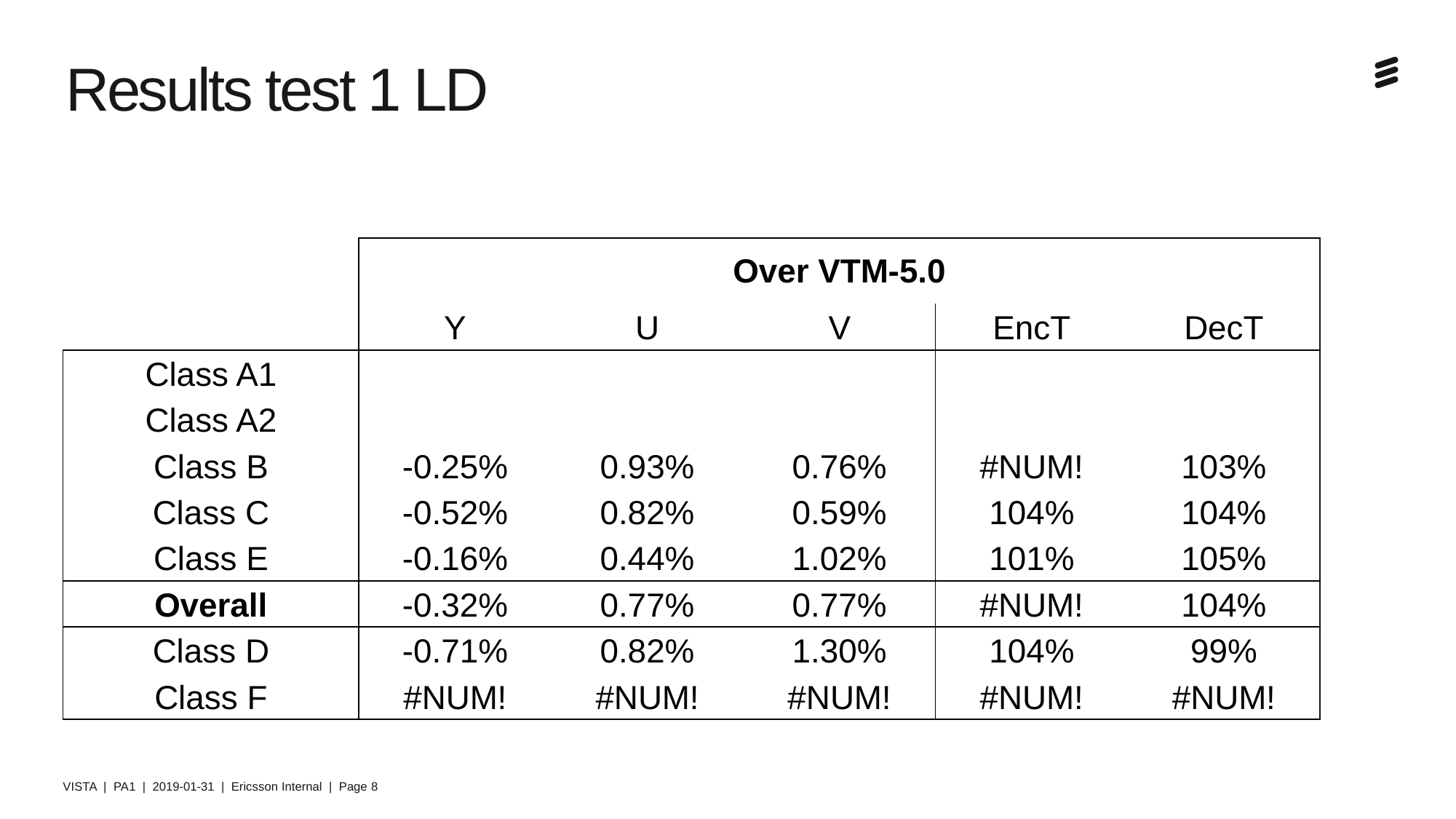

# Results test 1 LD
|  | Over VTM-5.0 |  |  |  |  |
| --- | --- | --- | --- | --- | --- |
|  | Y | U | V | EncT | DecT |
| Class A1 |  |  |  |  |  |
| Class A2 |  |  |  |  |  |
| Class B | -0.25% | 0.93% | 0.76% | #NUM! | 103% |
| Class C | -0.52% | 0.82% | 0.59% | 104% | 104% |
| Class E | -0.16% | 0.44% | 1.02% | 101% | 105% |
| Overall | -0.32% | 0.77% | 0.77% | #NUM! | 104% |
| Class D | -0.71% | 0.82% | 1.30% | 104% | 99% |
| Class F | #NUM! | #NUM! | #NUM! | #NUM! | #NUM! |